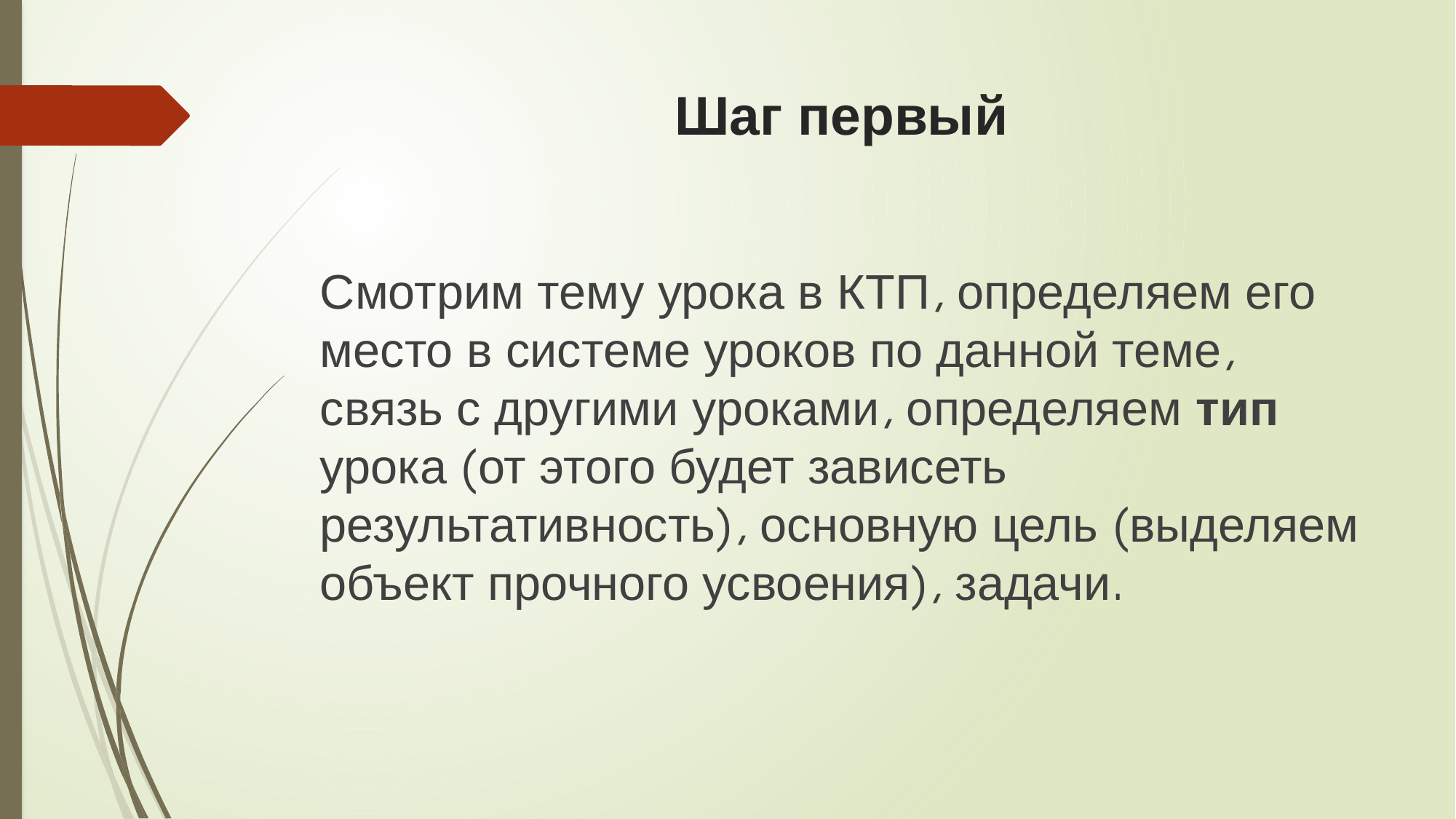

# Шаг первый
Смотрим тему урока в КТП, определяем его место в системе уроков по данной теме,  связь с другими уроками, определяем тип урока (от этого будет зависеть  результативность), основную цель (выделяем объект прочного усвоения), задачи.